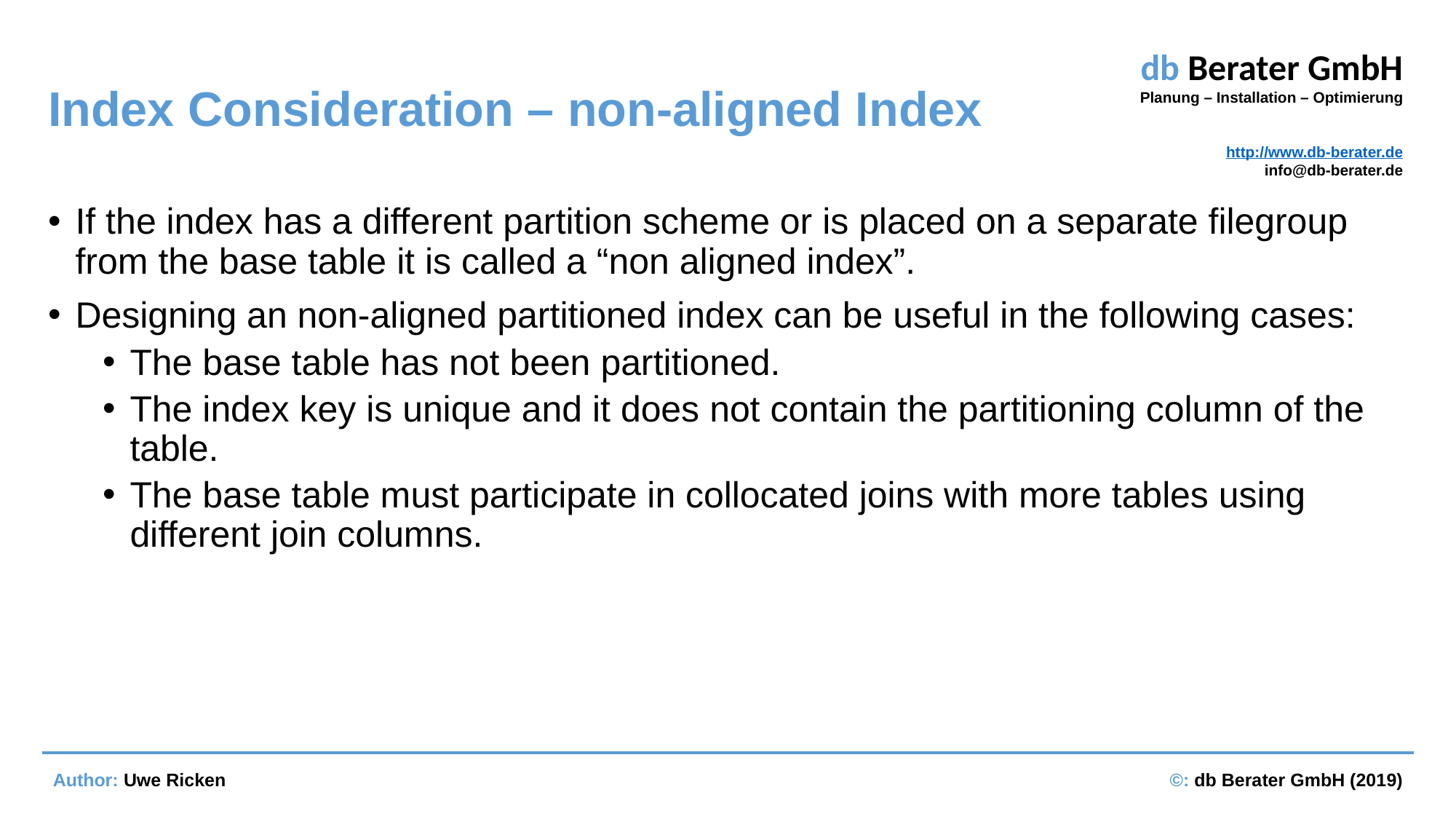

# Index Consideration – non-aligned Index
If the index has a different partition scheme or is placed on a separate filegroup from the base table it is called a “non aligned index”.
Designing an non-aligned partitioned index can be useful in the following cases:
The base table has not been partitioned.
The index key is unique and it does not contain the partitioning column of the table.
The base table must participate in collocated joins with more tables using different join columns.